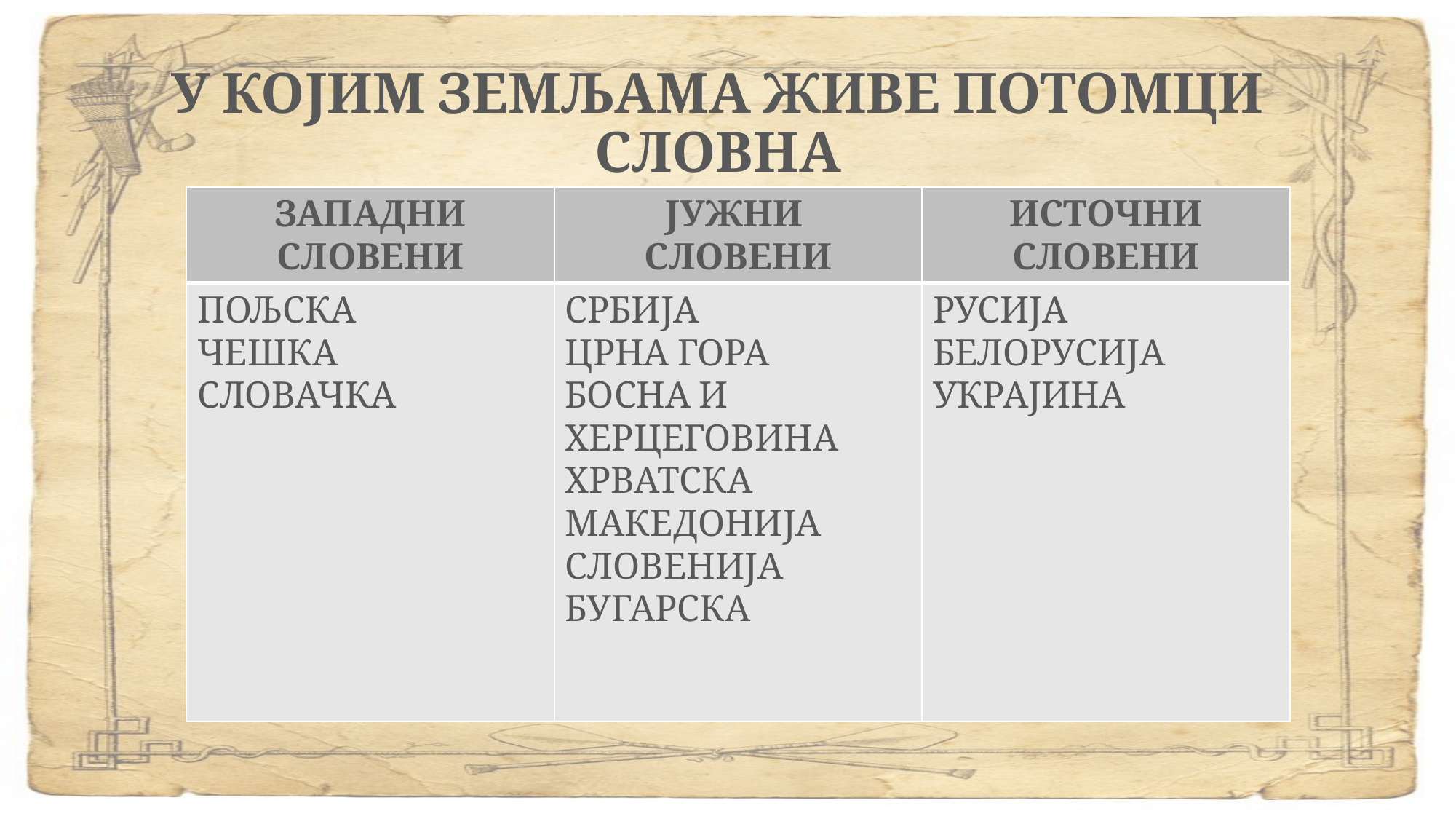

У КОЈИМ ЗЕМЉАМА ЖИВЕ ПОТОМЦИ СЛОВНА
| ЗАПАДНИ СЛОВЕНИ | ЈУЖНИ СЛОВЕНИ | ИСТОЧНИ СЛОВЕНИ |
| --- | --- | --- |
| ПОЉСКА ЧЕШКА СЛОВАЧКА | СРБИЈА ЦРНА ГОРА БОСНА И ХЕРЦЕГОВИНА ХРВАТСКА МАКЕДОНИЈА СЛОВЕНИЈА БУГАРСКА | РУСИЈА БЕЛОРУСИЈА УКРАЈИНА |